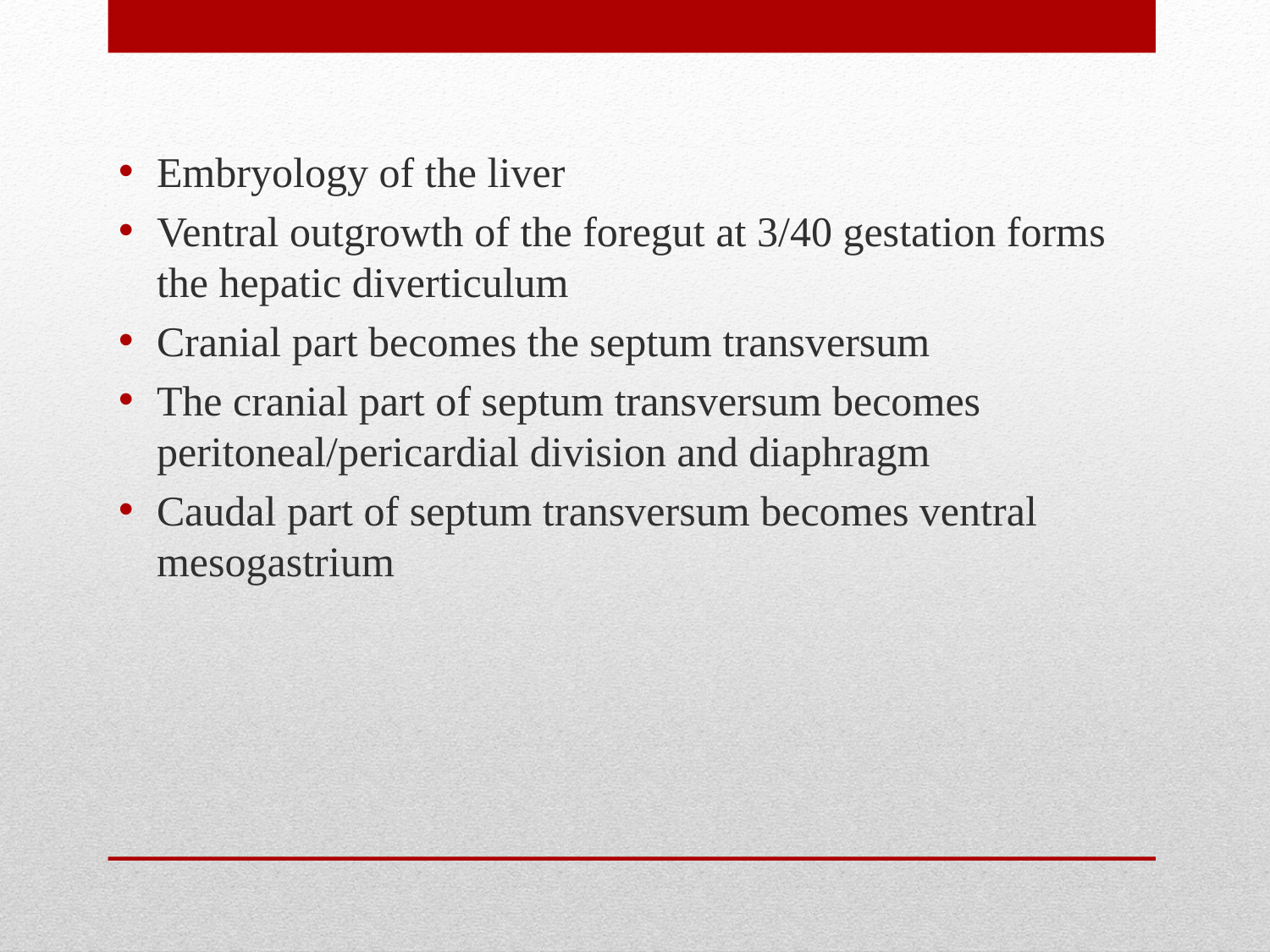

Embryology of the liver
Ventral outgrowth of the foregut at 3/40 gestation forms the hepatic diverticulum
Cranial part becomes the septum transversum
The cranial part of septum transversum becomes peritoneal/pericardial division and diaphragm
Caudal part of septum transversum becomes ventral mesogastrium
#